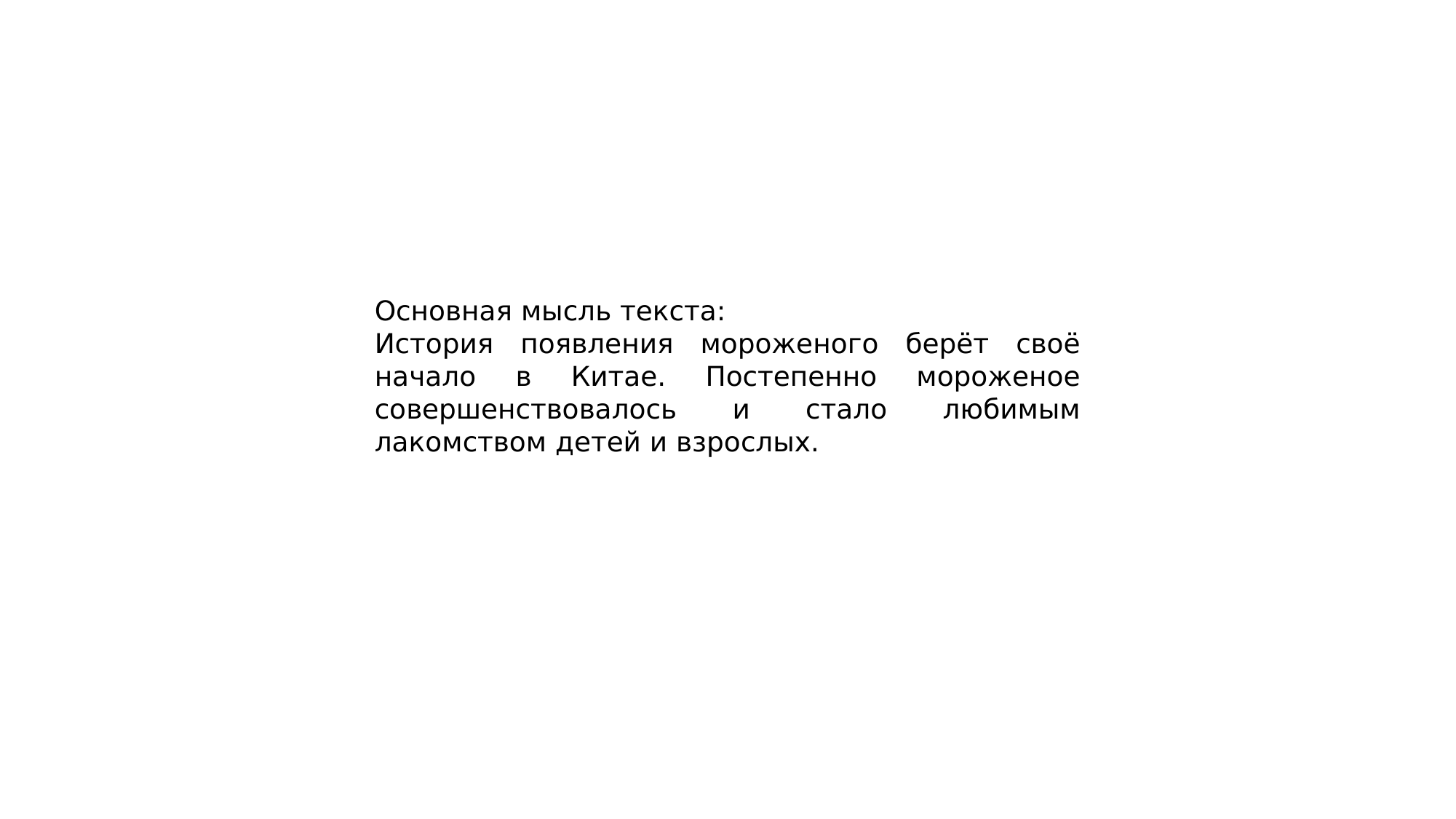

Основная мысль текста:
История появления мороженого берёт своё начало в Китае. Постепенно мороженое совершенствовалось и стало любимым лакомством детей и взрослых.